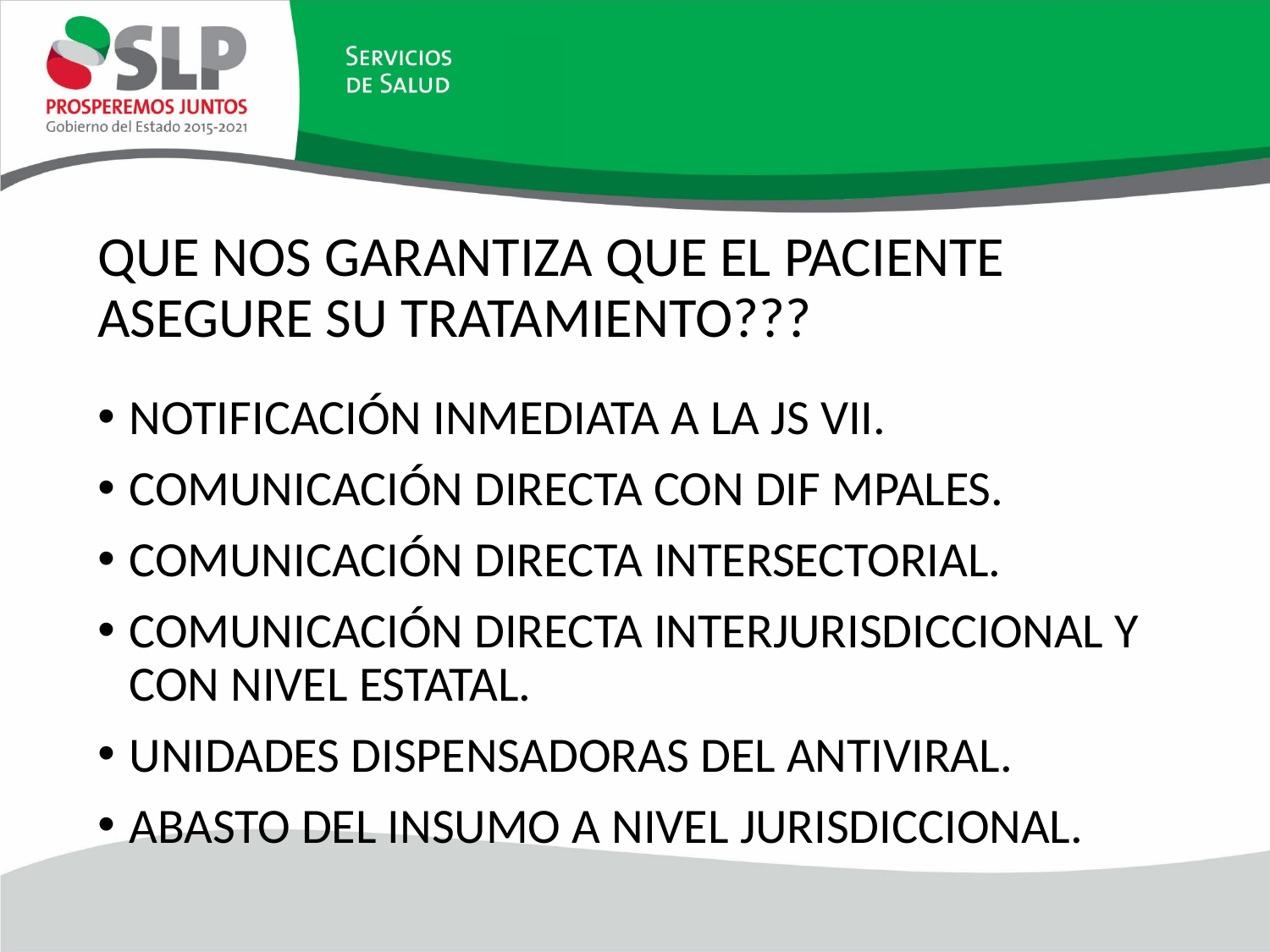

# QUE NOS GARANTIZA QUE EL PACIENTE ASEGURE SU TRATAMIENTO???
NOTIFICACIÓN INMEDIATA A LA JS VII.
COMUNICACIÓN DIRECTA CON DIF MPALES.
COMUNICACIÓN DIRECTA INTERSECTORIAL.
COMUNICACIÓN DIRECTA INTERJURISDICCIONAL Y CON NIVEL ESTATAL.
UNIDADES DISPENSADORAS DEL ANTIVIRAL.
ABASTO DEL INSUMO A NIVEL JURISDICCIONAL.